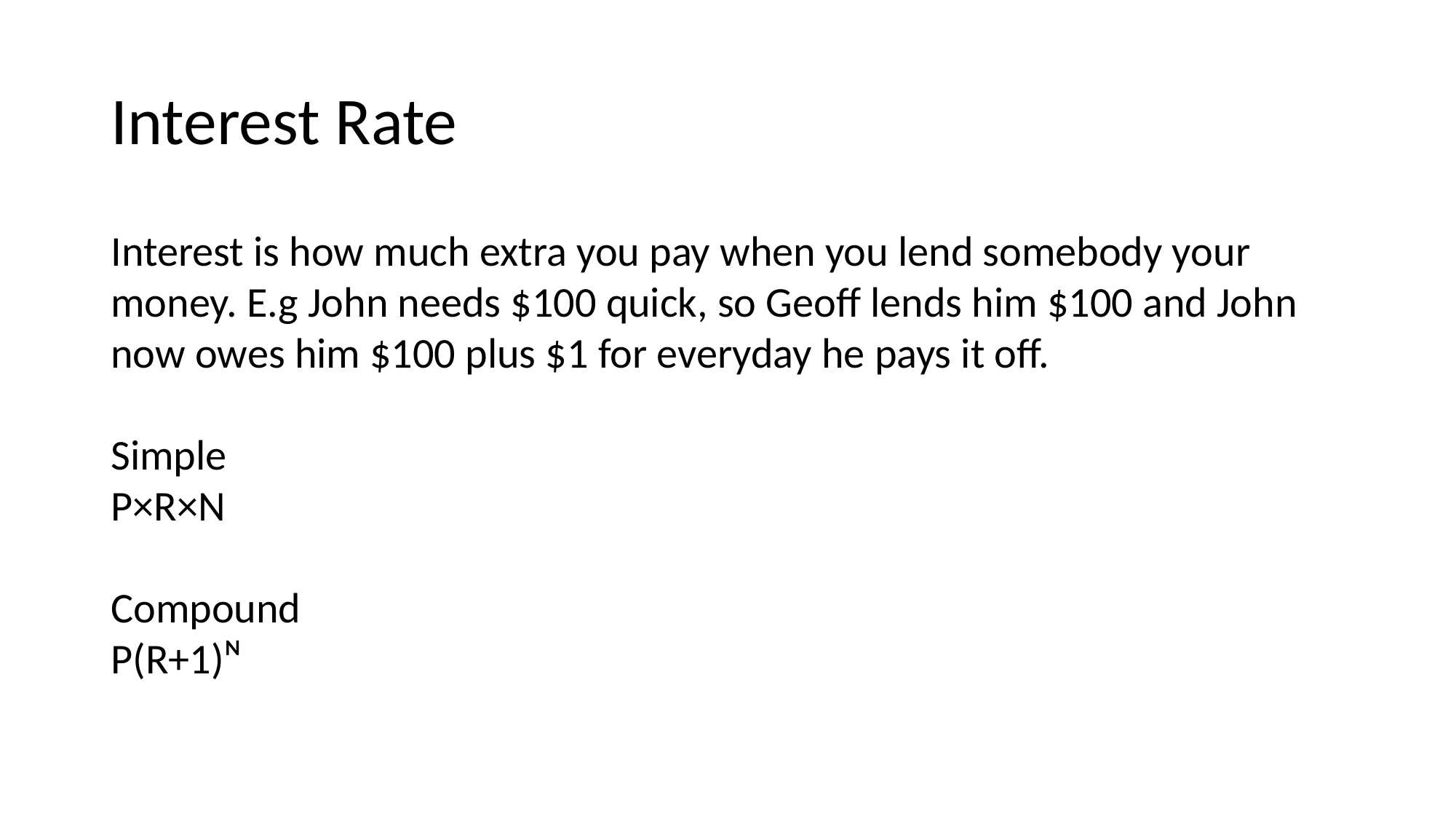

# Interest Rate
Interest is how much extra you pay when you lend somebody your money. E.g John needs $100 quick, so Geoff lends him $100 and John now owes him $100 plus $1 for everyday he pays it off.

Simple
P×R×N

Compound
P(R+1)ᴺ